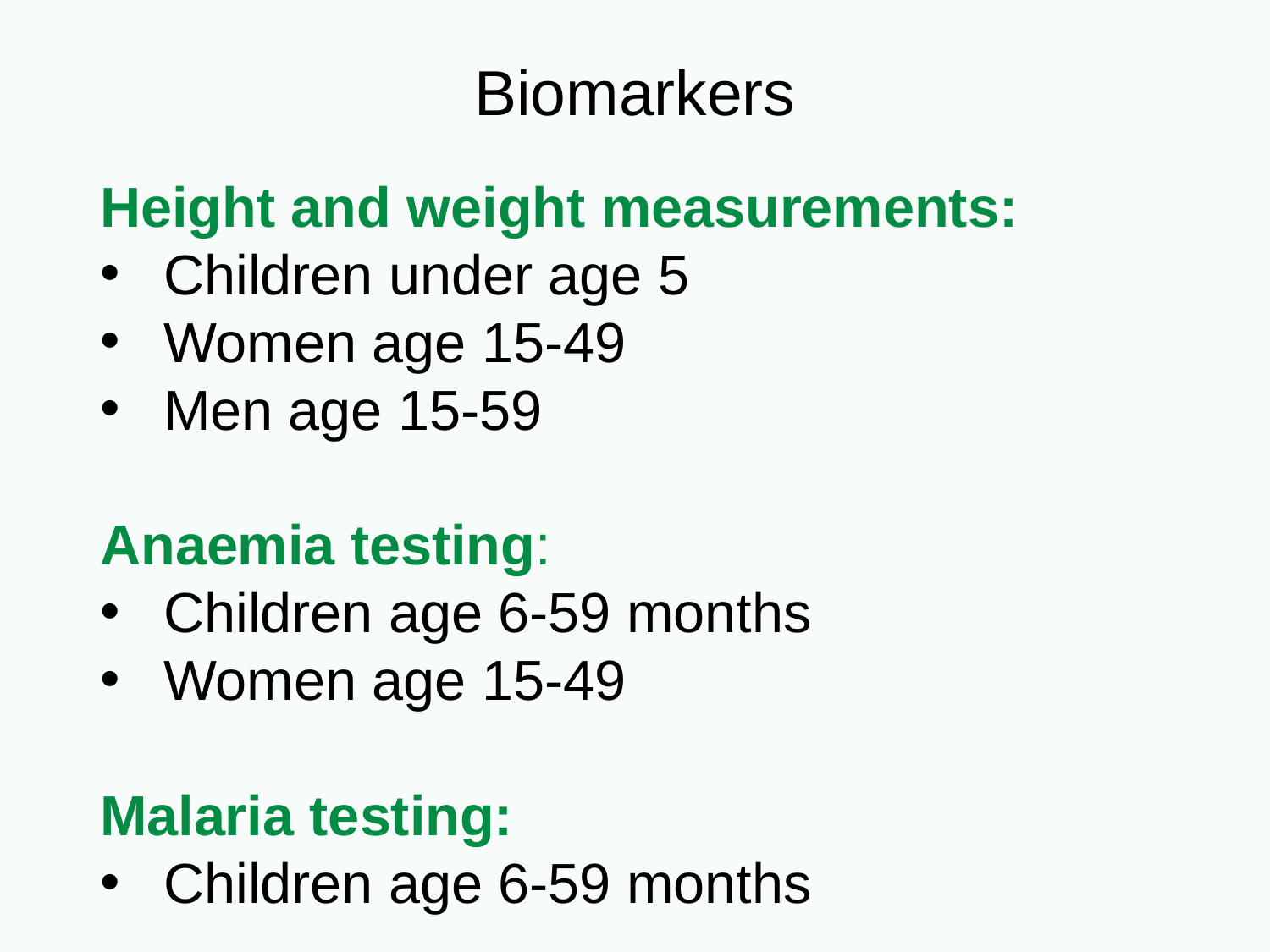

# Biomarkers
Height and weight measurements:
Children under age 5
Women age 15-49
Men age 15-59

Anaemia testing:
Children age 6-59 months
Women age 15-49

Malaria testing:
Children age 6-59 months